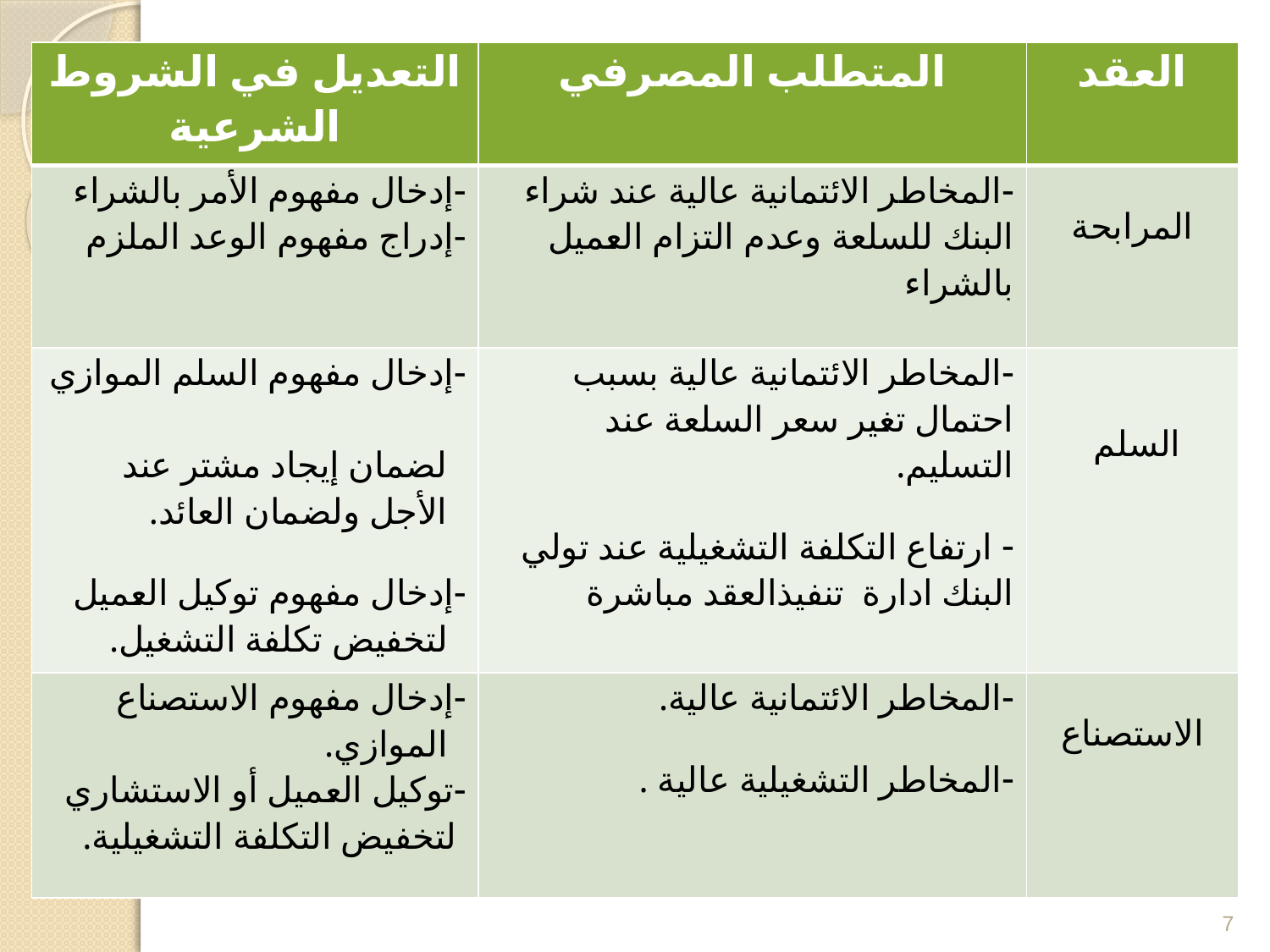

| التعديل في الشروط الشرعية | المتطلب المصرفي | العقد |
| --- | --- | --- |
| إدخال مفهوم الأمر بالشراء إدراج مفهوم الوعد الملزم | المخاطر الائتمانية عالية عند شراء البنك للسلعة وعدم التزام العميل بالشراء | المرابحة |
| إدخال مفهوم السلم الموازي لضمان إيجاد مشتر عند الأجل ولضمان العائد. إدخال مفهوم توكيل العميل لتخفيض تكلفة التشغيل. | المخاطر الائتمانية عالية بسبب احتمال تغير سعر السلعة عند التسليم. ارتفاع التكلفة التشغيلية عند تولي البنك ادارة تنفيذالعقد مباشرة | السلم |
| إدخال مفهوم الاستصناع الموازي. توكيل العميل أو الاستشاري لتخفيض التكلفة التشغيلية. | المخاطر الائتمانية عالية. المخاطر التشغيلية عالية . | الاستصناع |
7